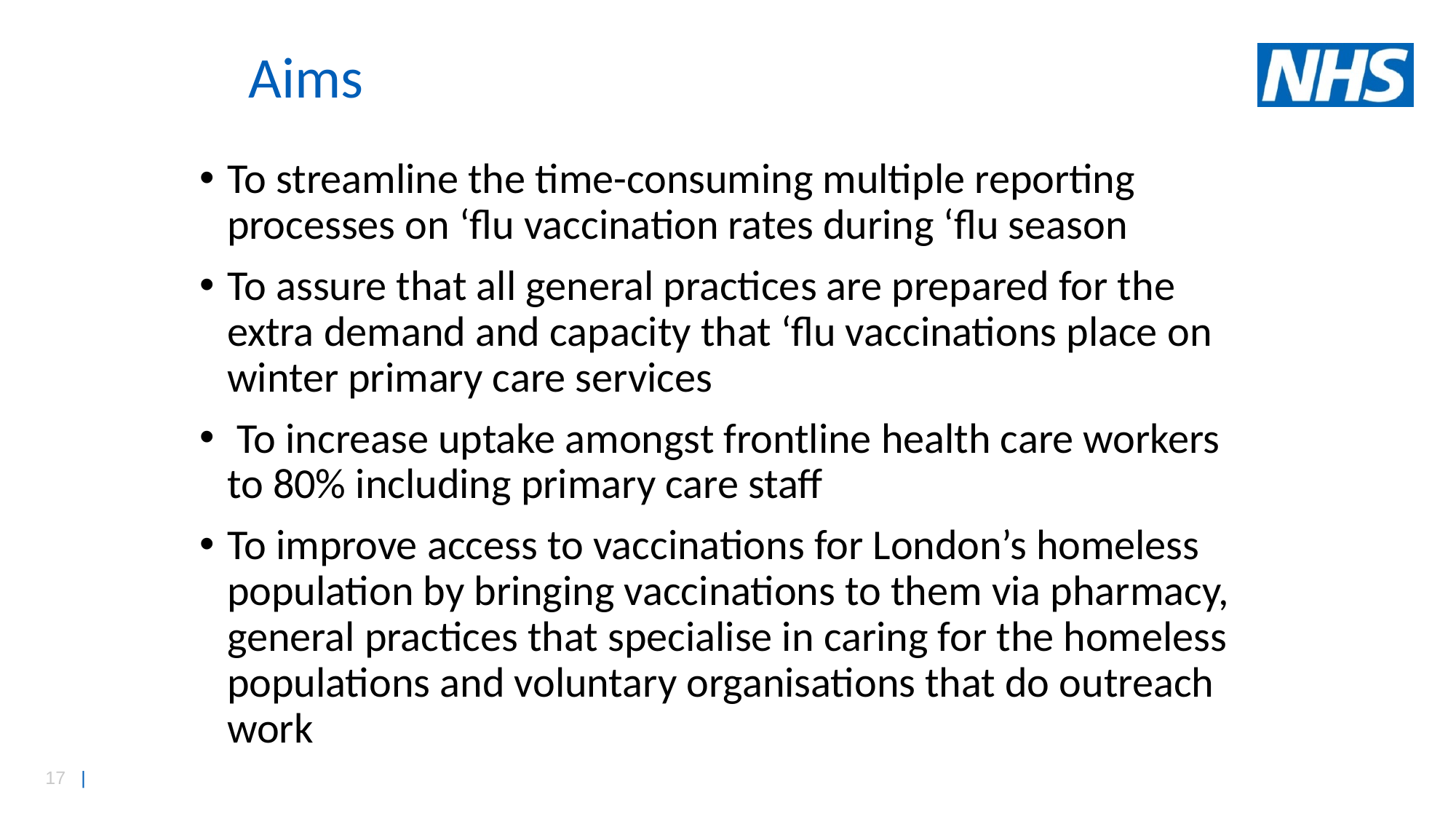

# Aims
To streamline the time-consuming multiple reporting processes on ‘flu vaccination rates during ‘flu season
To assure that all general practices are prepared for the extra demand and capacity that ‘flu vaccinations place on winter primary care services
 To increase uptake amongst frontline health care workers to 80% including primary care staff
To improve access to vaccinations for London’s homeless population by bringing vaccinations to them via pharmacy, general practices that specialise in caring for the homeless populations and voluntary organisations that do outreach work